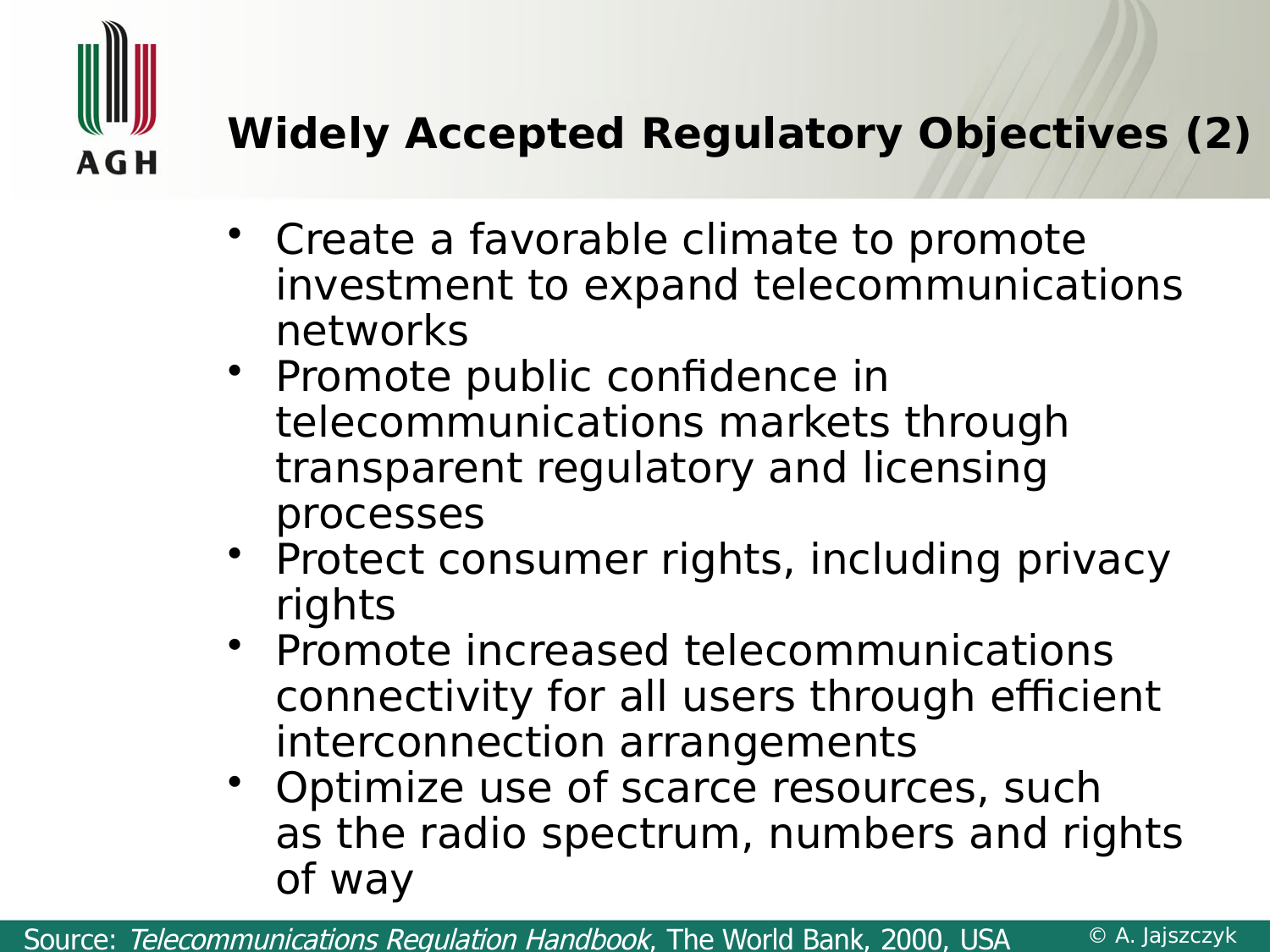

# Widely Accepted Regulatory Objectives (2)
Create a favorable climate to promote investment to expand telecommunications networks
Promote public confidence in telecommunications markets through transparent regulatory and licensing processes
Protect consumer rights, including privacy rights
Promote increased telecommunications connectivity for all users through efficient interconnection arrangements
Optimize use of scarce resources, such
as the radio spectrum, numbers and rights of way
Source: Telecommunications Regulation Handbook, The World Bank, 2000, USA